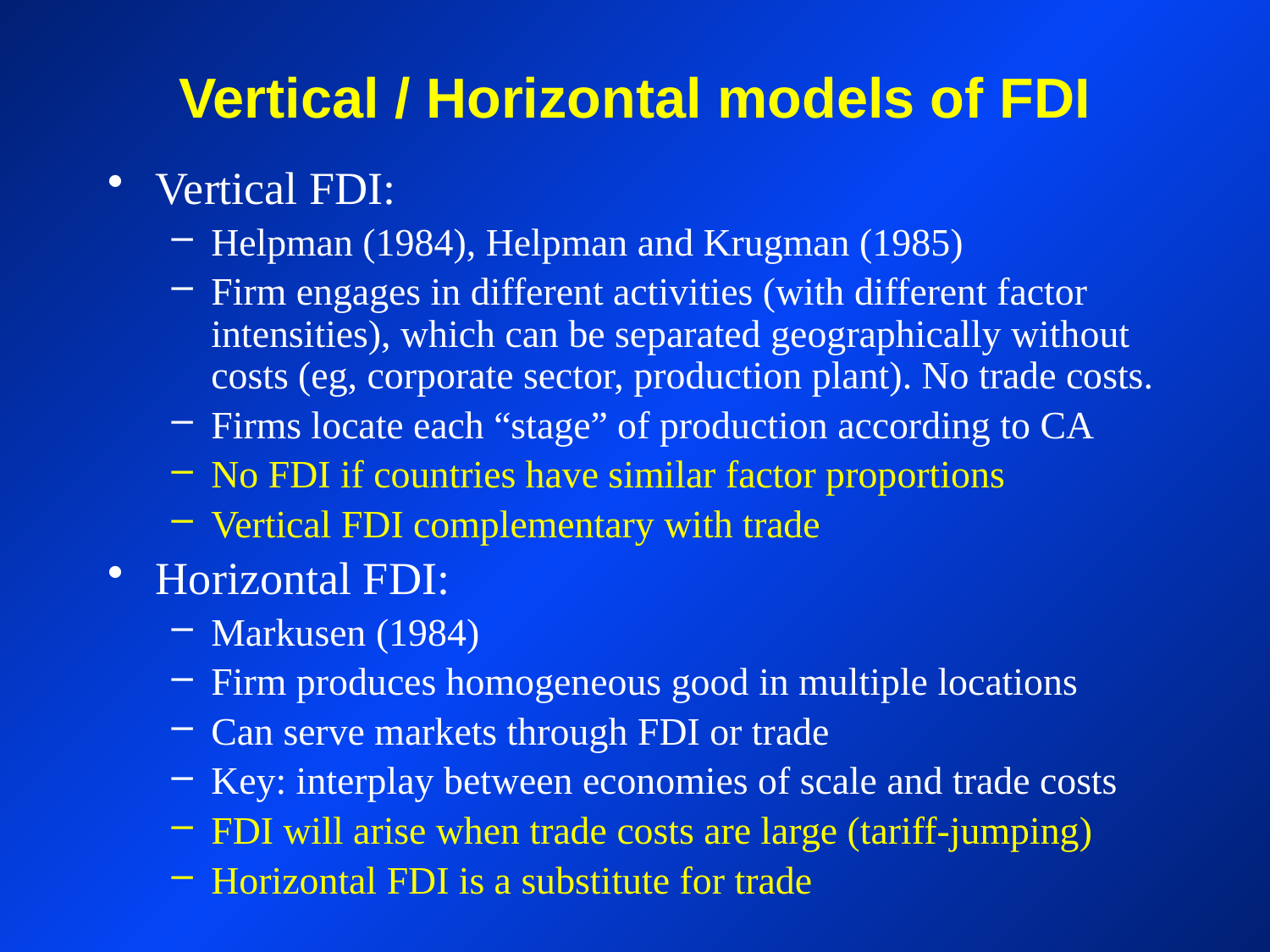

# Vertical / Horizontal models of FDI
Vertical FDI:
Helpman (1984), Helpman and Krugman (1985)
Firm engages in different activities (with different factor intensities), which can be separated geographically without costs (eg, corporate sector, production plant). No trade costs.
Firms locate each “stage” of production according to CA
No FDI if countries have similar factor proportions
Vertical FDI complementary with trade
Horizontal FDI:
Markusen (1984)
Firm produces homogeneous good in multiple locations
Can serve markets through FDI or trade
Key: interplay between economies of scale and trade costs
FDI will arise when trade costs are large (tariff-jumping)
Horizontal FDI is a substitute for trade